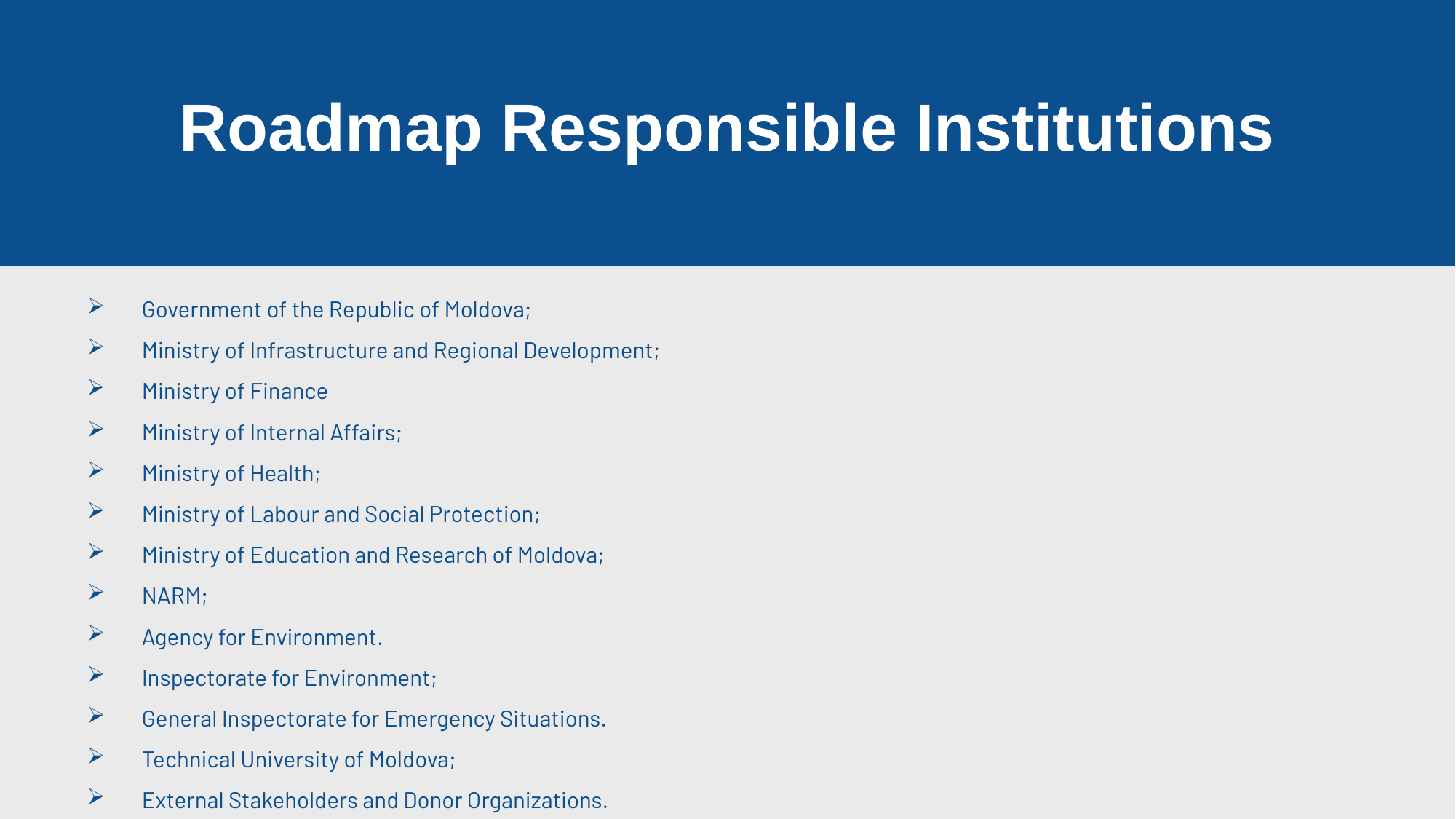

Roadmap Responsible Institutions

Government of the Republic of Moldova;
Ministry of Infrastructure and Regional Development;
Ministry of Finance
Ministry of Internal Affairs;
Ministry of Health;
Ministry of Labour and Social Protection;
Ministry of Education and Research of Moldova;
NARM;
Agency for Environment.
Inspectorate for Environment;
General Inspectorate for Emergency Situations.
Technical University of Moldova;
External Stakeholders and Donor Organizations.